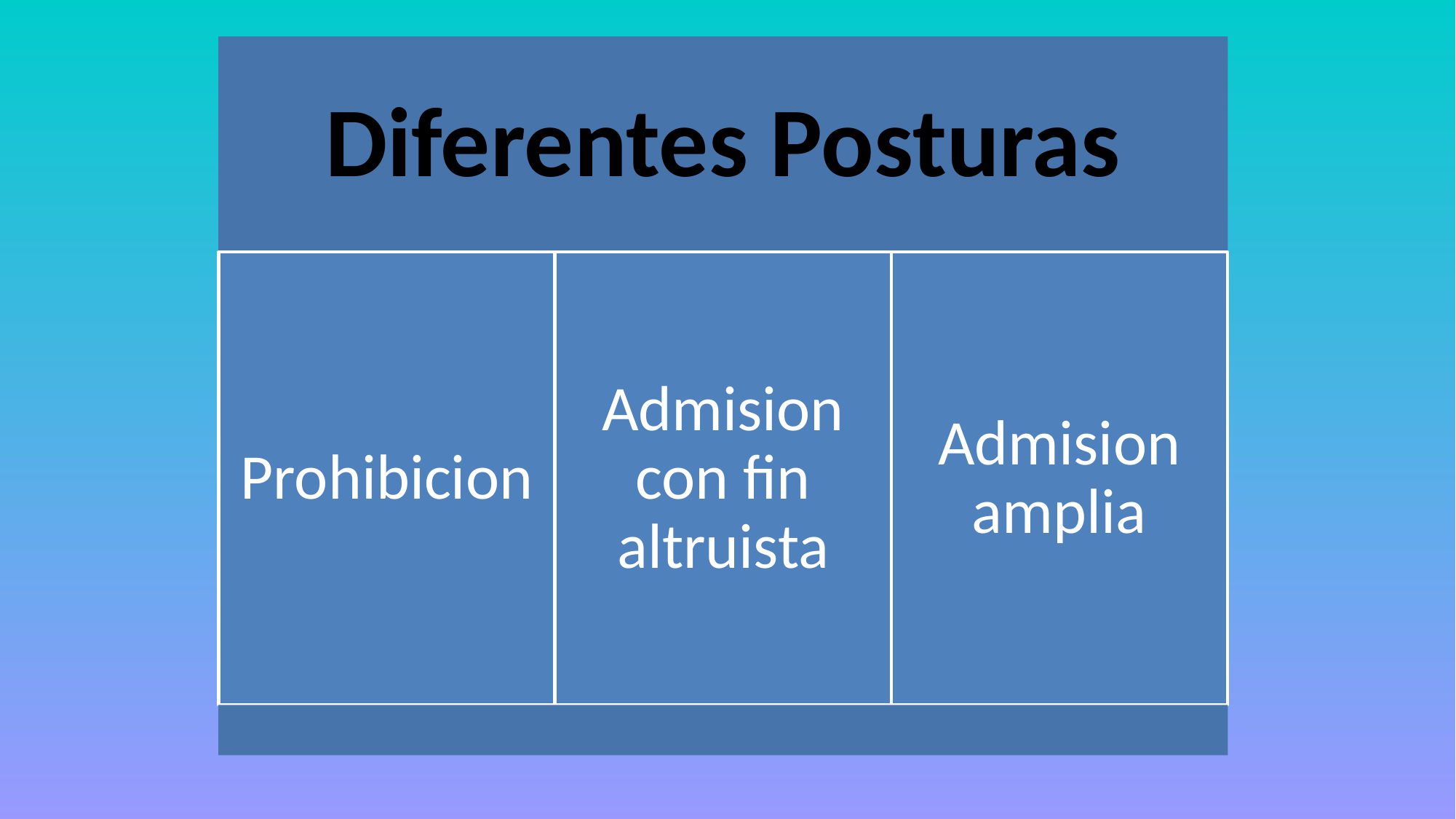

Diferentes Posturas
Prohibicion
Admision con fin altruista
Admision amplia
#